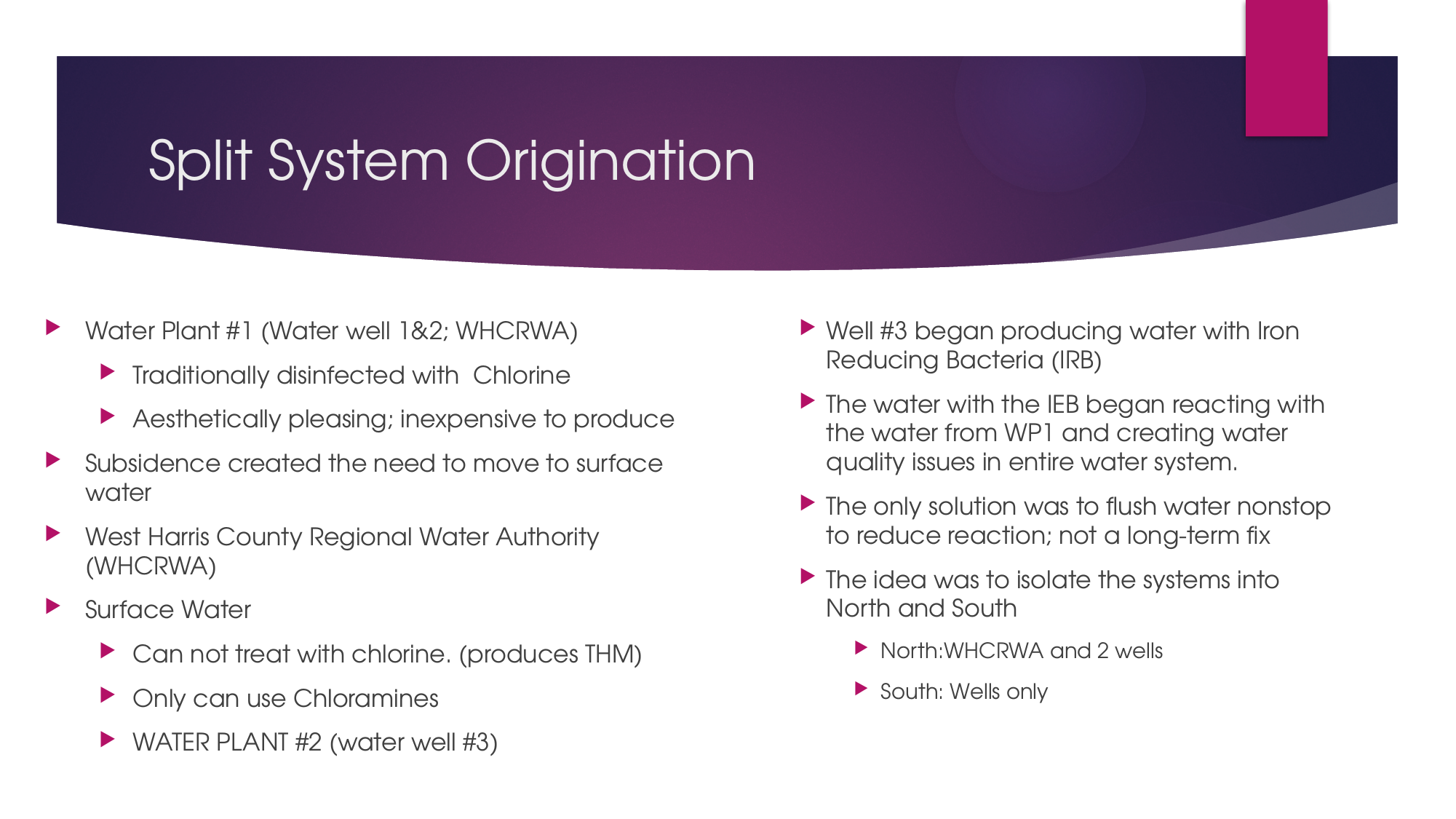

# Split System Origination
Water Plant #1 (Water well 1&2; WHCRWA)
Traditionally disinfected with  Chlorine
Aesthetically pleasing; inexpensive to produce
Subsidence created the need to move to surface water
West Harris County Regional Water Authority (WHCRWA)
Surface Water
Can not treat with chlorine. (produces THM)
Only can use Chloramines
WATER PLANT #2 (water well #3)
Well #3 began producing water with Iron Reducing Bacteria (IRB)
The water with the IEB began reacting with the water from WP1 and creating water quality issues in entire water system.
The only solution was to flush water nonstop to reduce reaction; not a long-term fix
The idea was to isolate the systems into North and South
North:WHCRWA and 2 wells
South: Wells only